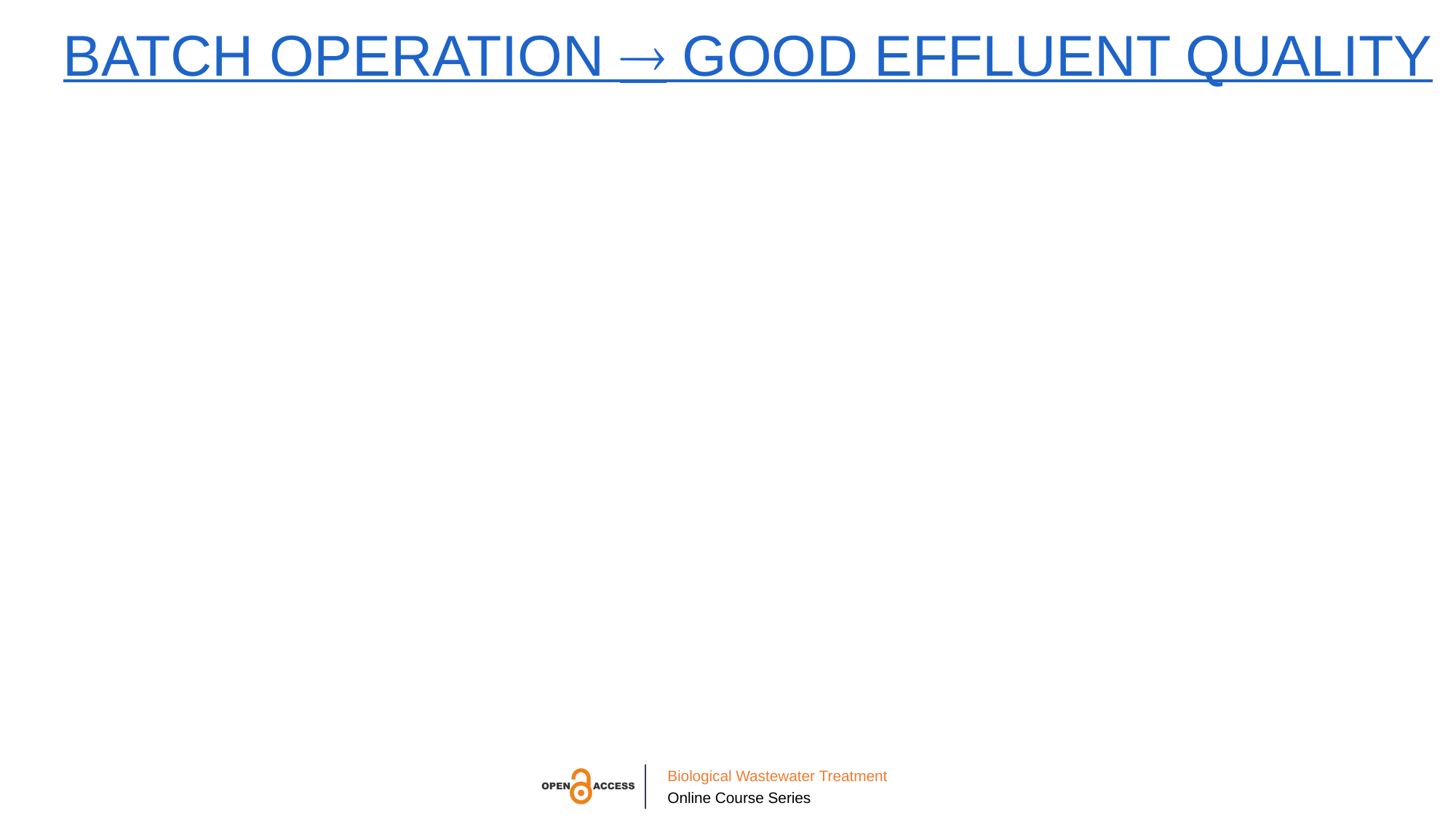

# batch operation → good effluent quality